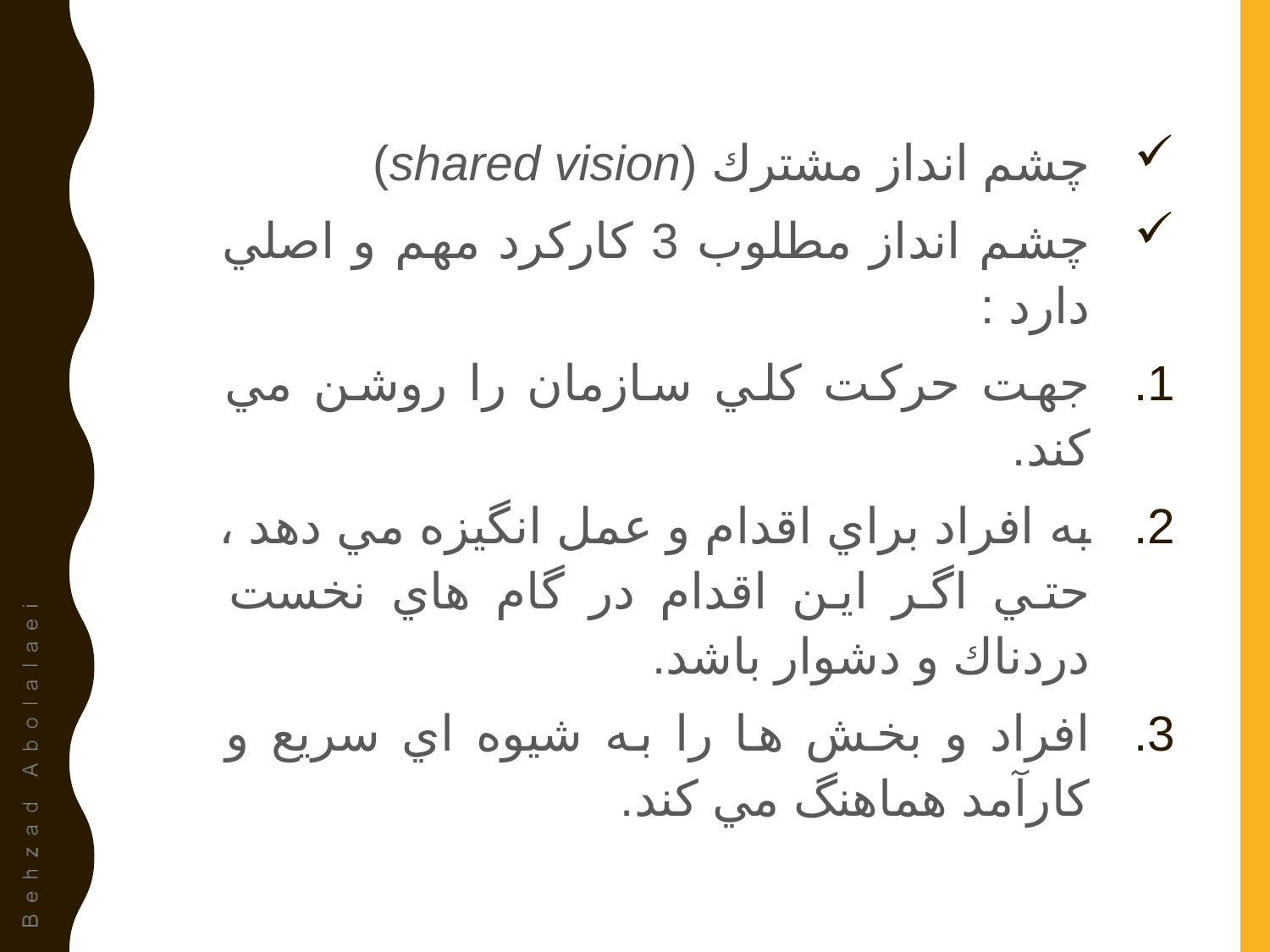

چشم انداز مشترك (shared vision)
چشم انداز مطلوب 3 كاركرد مهم و اصلي دارد :
جهت حركت كلي سازمان را روشن مي كند.
به افراد براي اقدام و عمل انگيزه مي دهد ، حتي اگر اين اقدام در گام هاي نخست دردناك و دشوار باشد.
افراد و بخش ها را به شيوه اي سريع و كارآمد هماهنگ مي كند.